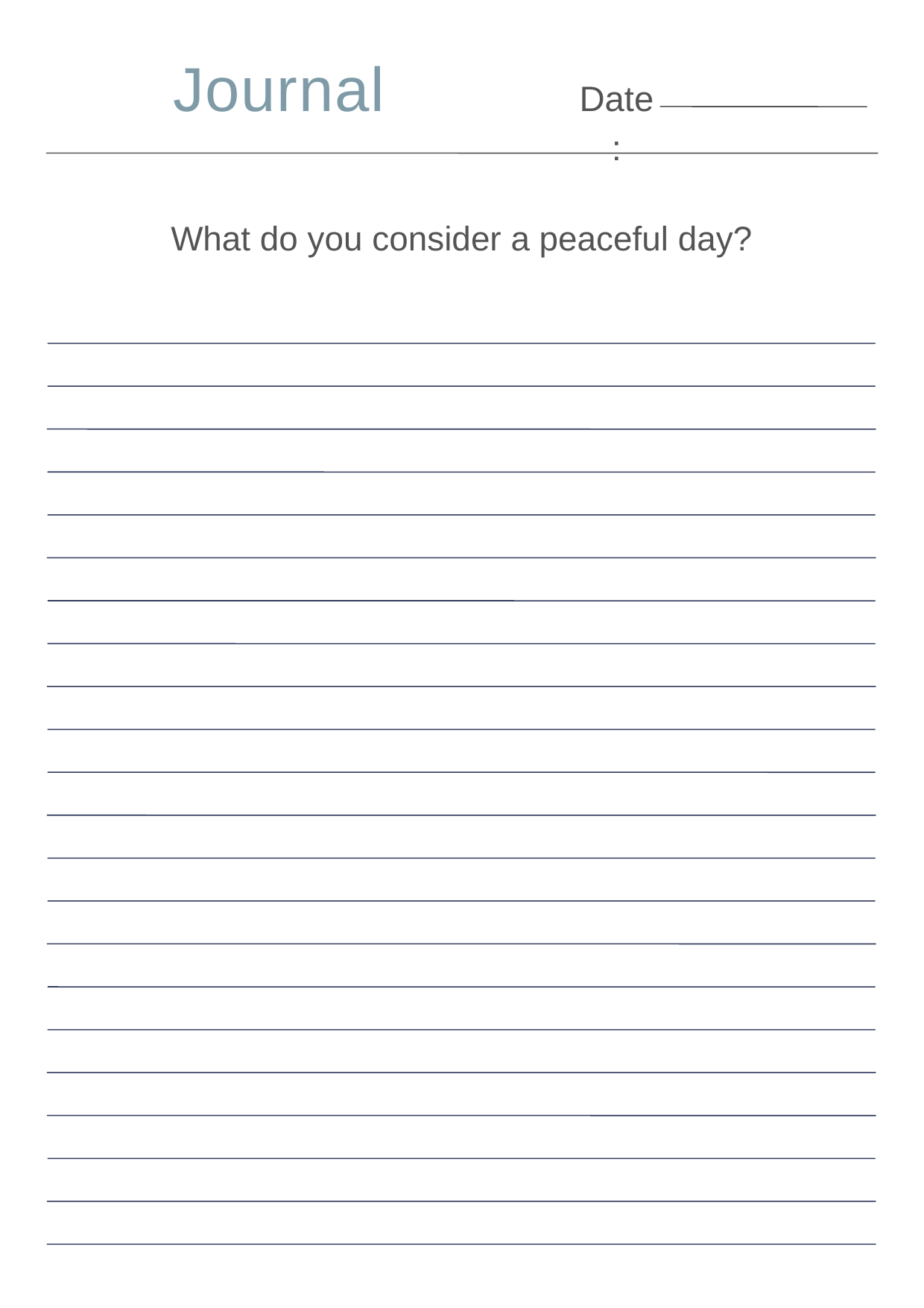

Journal
Date:

What do you consider a peaceful day?